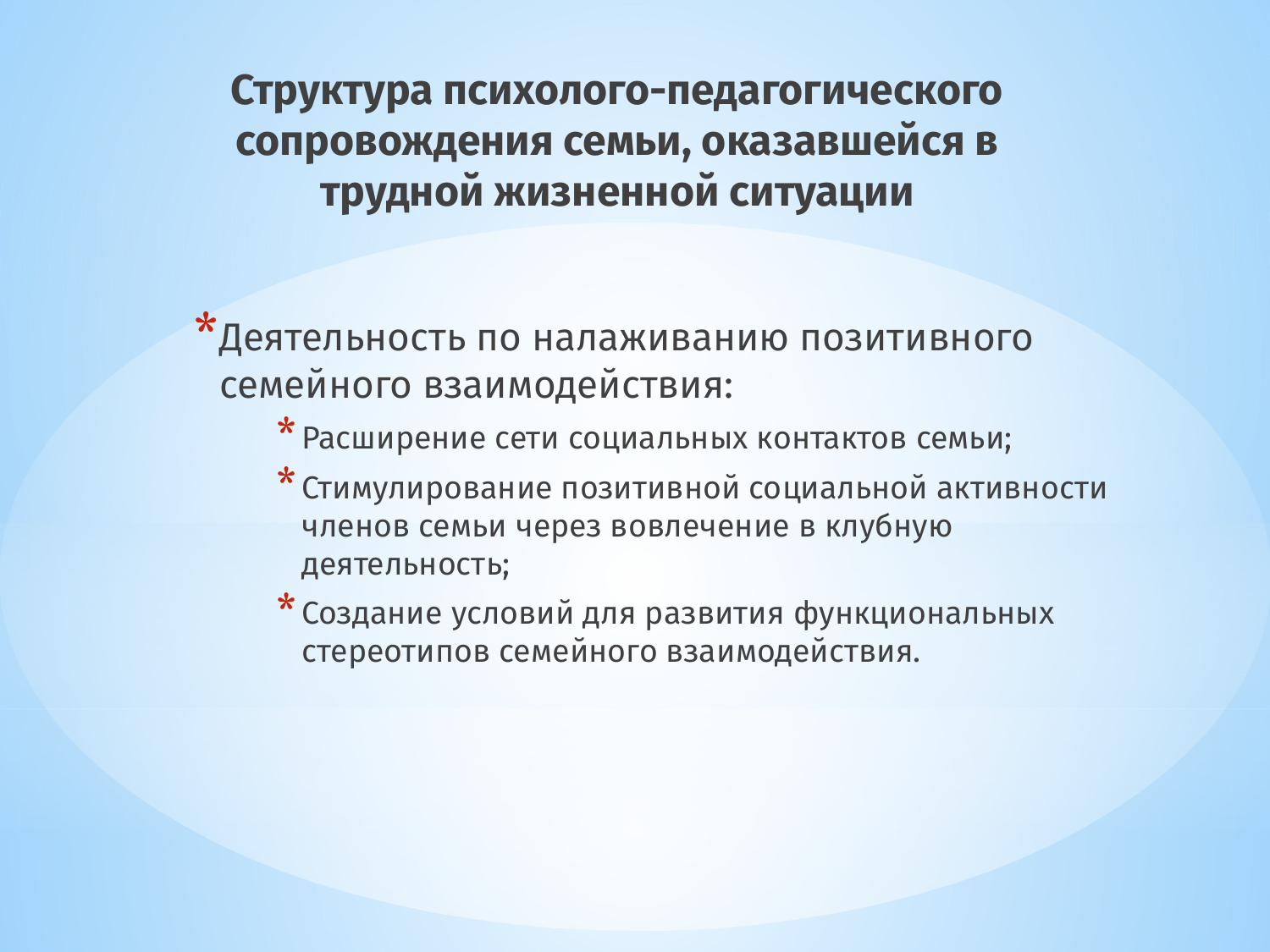

# Структура психолого-педагогического сопровождения семьи, оказавшейся в трудной жизненной ситуации
Деятельность по налаживанию позитивного семейного взаимодействия:
Расширение сети социальных контактов семьи;
Стимулирование позитивной социальной активности членов семьи через вовлечение в клубную деятельность;
Создание условий для развития функциональных стереотипов семейного взаимодействия.